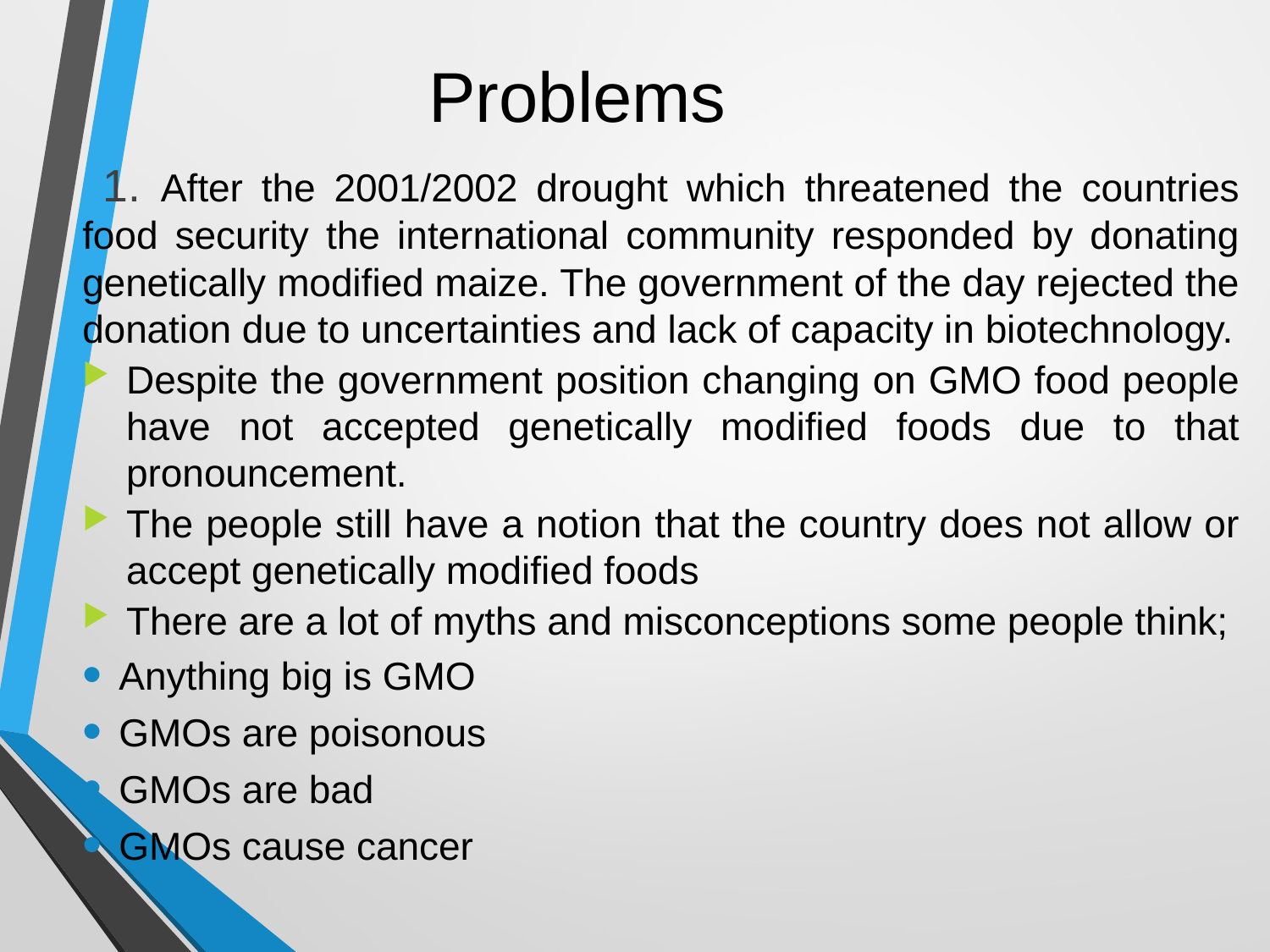

# Problems
 1. After the 2001/2002 drought which threatened the countries food security the international community responded by donating genetically modified maize. The government of the day rejected the donation due to uncertainties and lack of capacity in biotechnology.
Despite the government position changing on GMO food people have not accepted genetically modified foods due to that pronouncement.
The people still have a notion that the country does not allow or accept genetically modified foods
There are a lot of myths and misconceptions some people think;
Anything big is GMO
GMOs are poisonous
GMOs are bad
GMOs cause cancer